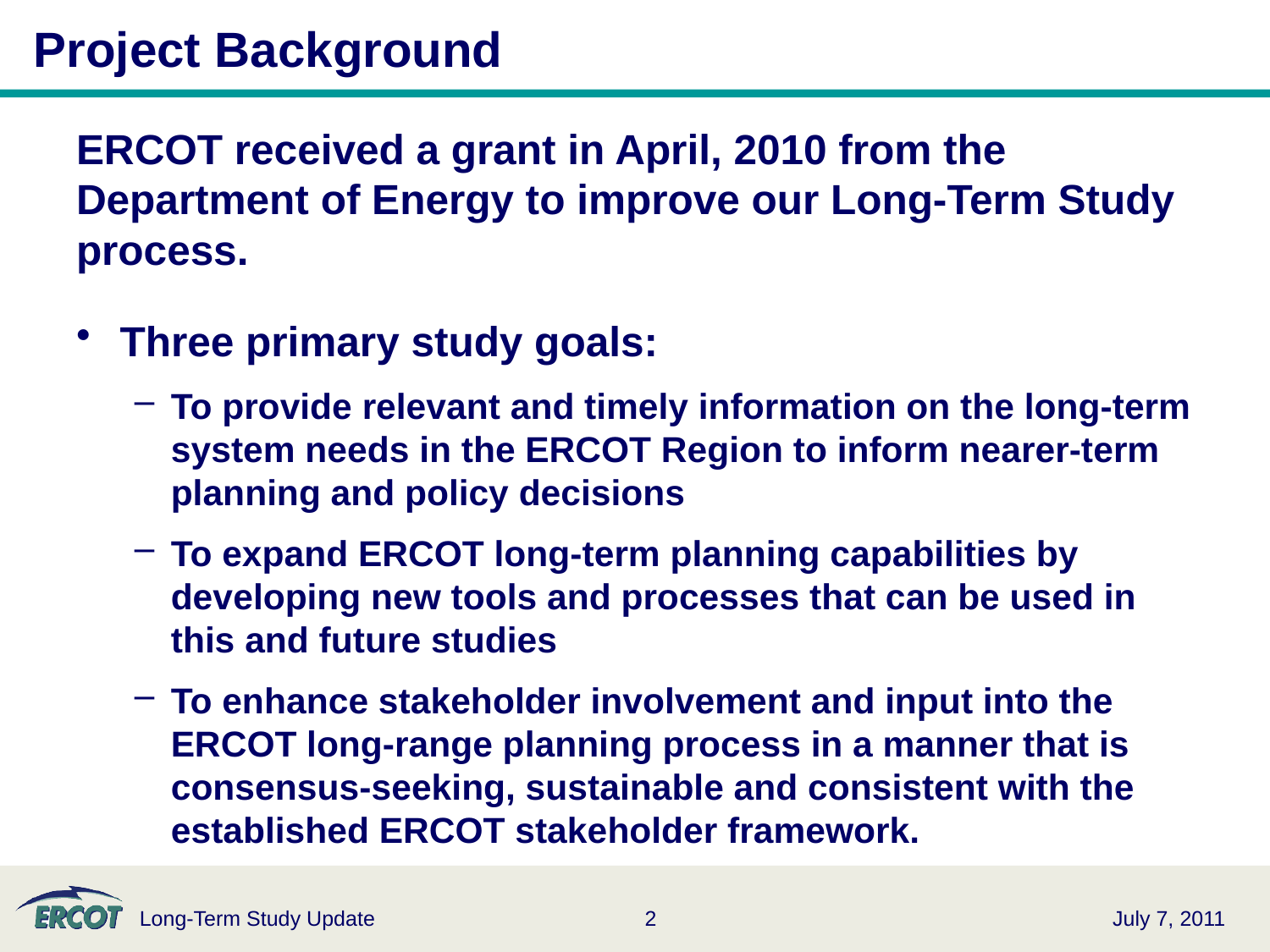

# Project Background
ERCOT received a grant in April, 2010 from the Department of Energy to improve our Long-Term Study process.

Three primary study goals:
To provide relevant and timely information on the long-term system needs in the ERCOT Region to inform nearer-term planning and policy decisions
To expand ERCOT long-term planning capabilities by developing new tools and processes that can be used in this and future studies
To enhance stakeholder involvement and input into the ERCOT long-range planning process in a manner that is consensus-seeking, sustainable and consistent with the established ERCOT stakeholder framework.